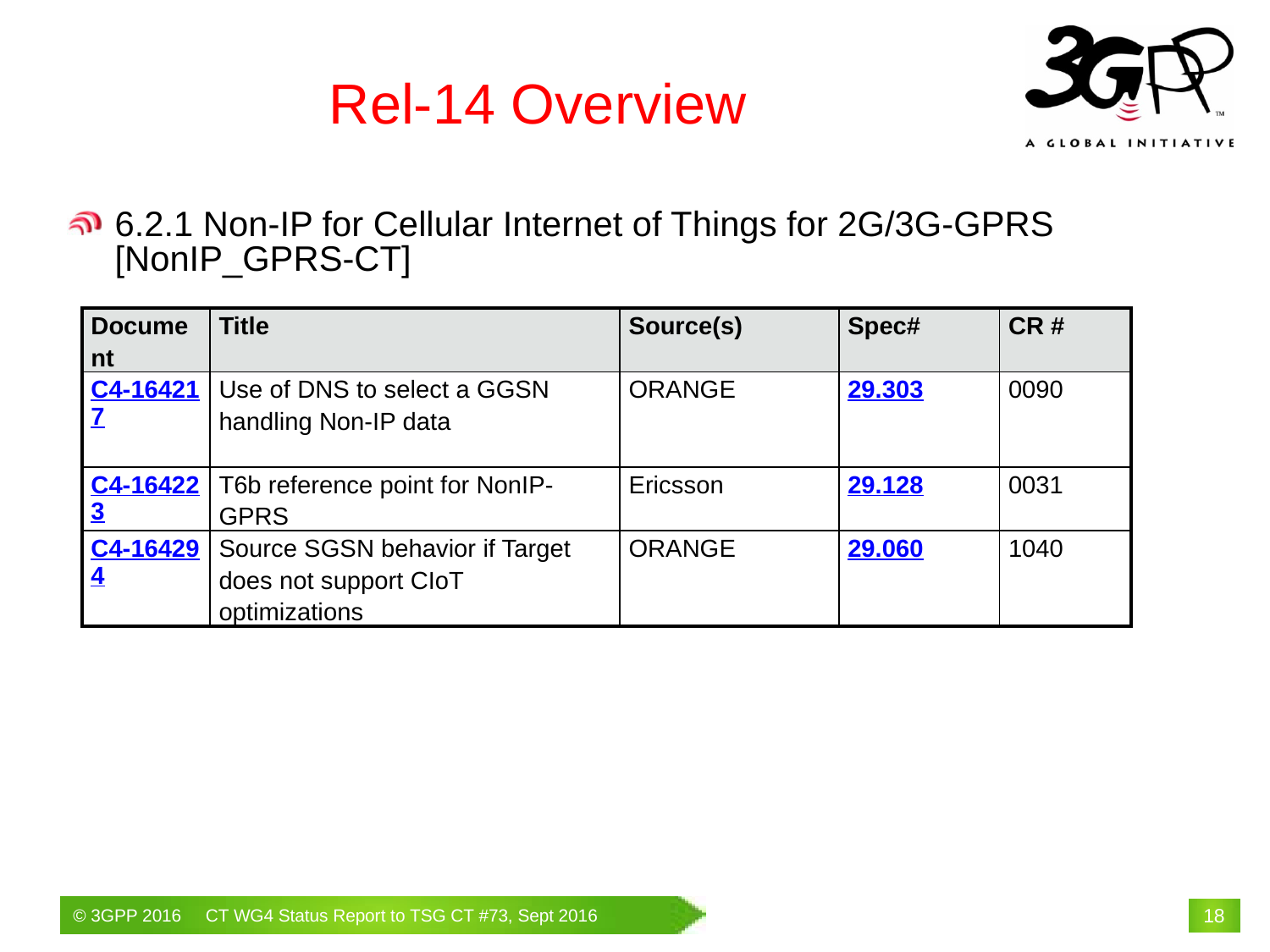

# Rel-14 Overview
6.2.1 Non-IP for Cellular Internet of Things for 2G/3G-GPRS [NonIP_GPRS-CT]

| Document | Title | Source(s) | Spec# | CR # |
| --- | --- | --- | --- | --- |
| C4-164217 | Use of DNS to select a GGSN handling Non-IP data | ORANGE | 29.303 | 0090 |
| C4-164223 | T6b reference point for NonIP-GPRS | Ericsson | 29.128 | 0031 |
| C4-164294 | Source SGSN behavior if Target does not support CIoT optimizations | ORANGE | 29.060 | 1040 |